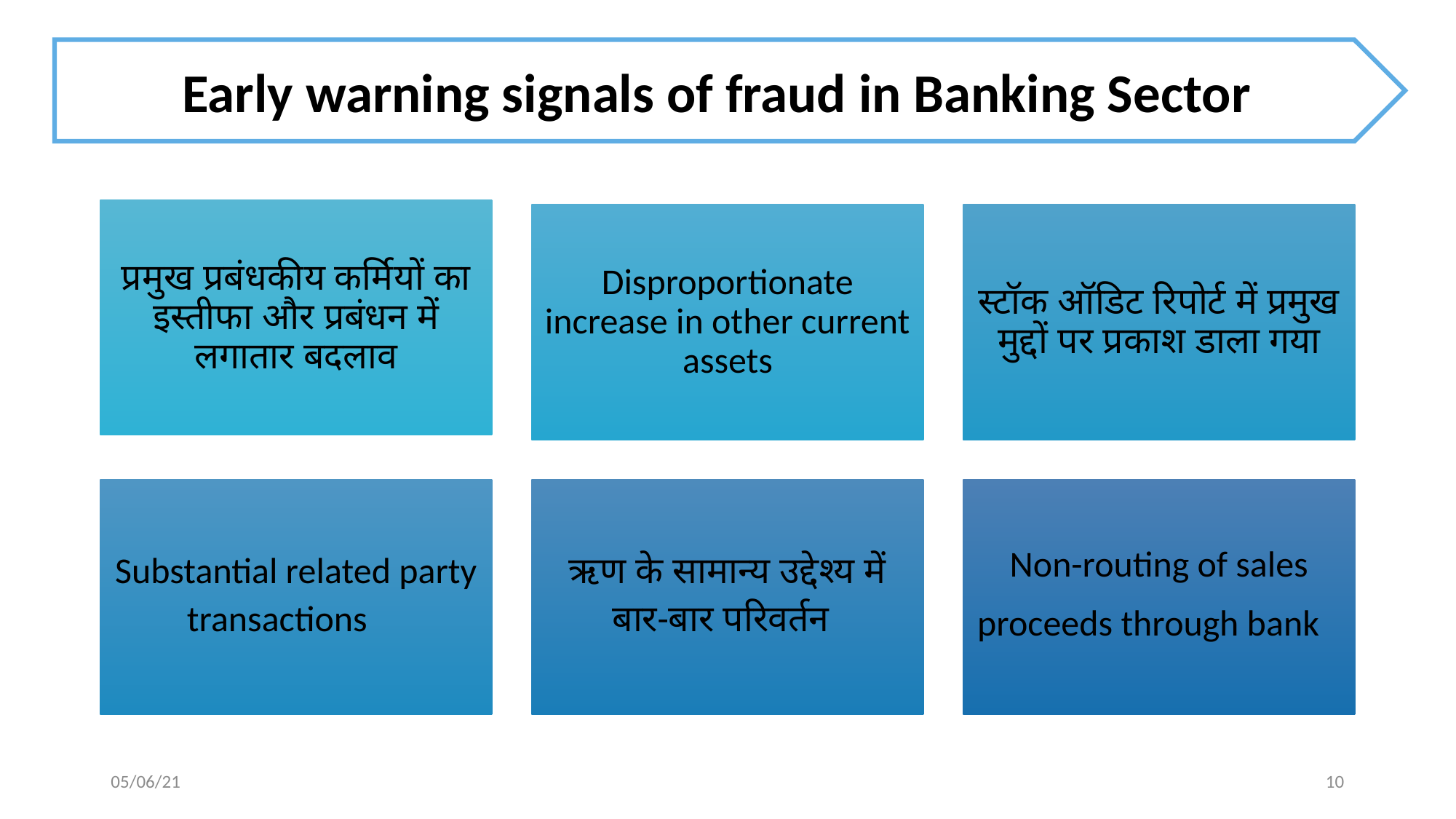

# .
Early warning signals of fraud in Banking Sector
प्रमुख प्रबंधकीय कर्मियों का इस्तीफा और प्रबंधन में लगातार बदलाव
Disproportionate increase in other current assets
स्टॉक ऑडिट रिपोर्ट में प्रमुख मुद्दों पर प्रकाश डाला गया
Substantial related party transactions
ऋण के सामान्य उद्देश्य में बार-बार परिवर्तन
Non-routing of sales proceeds through bank
05/06/21
10